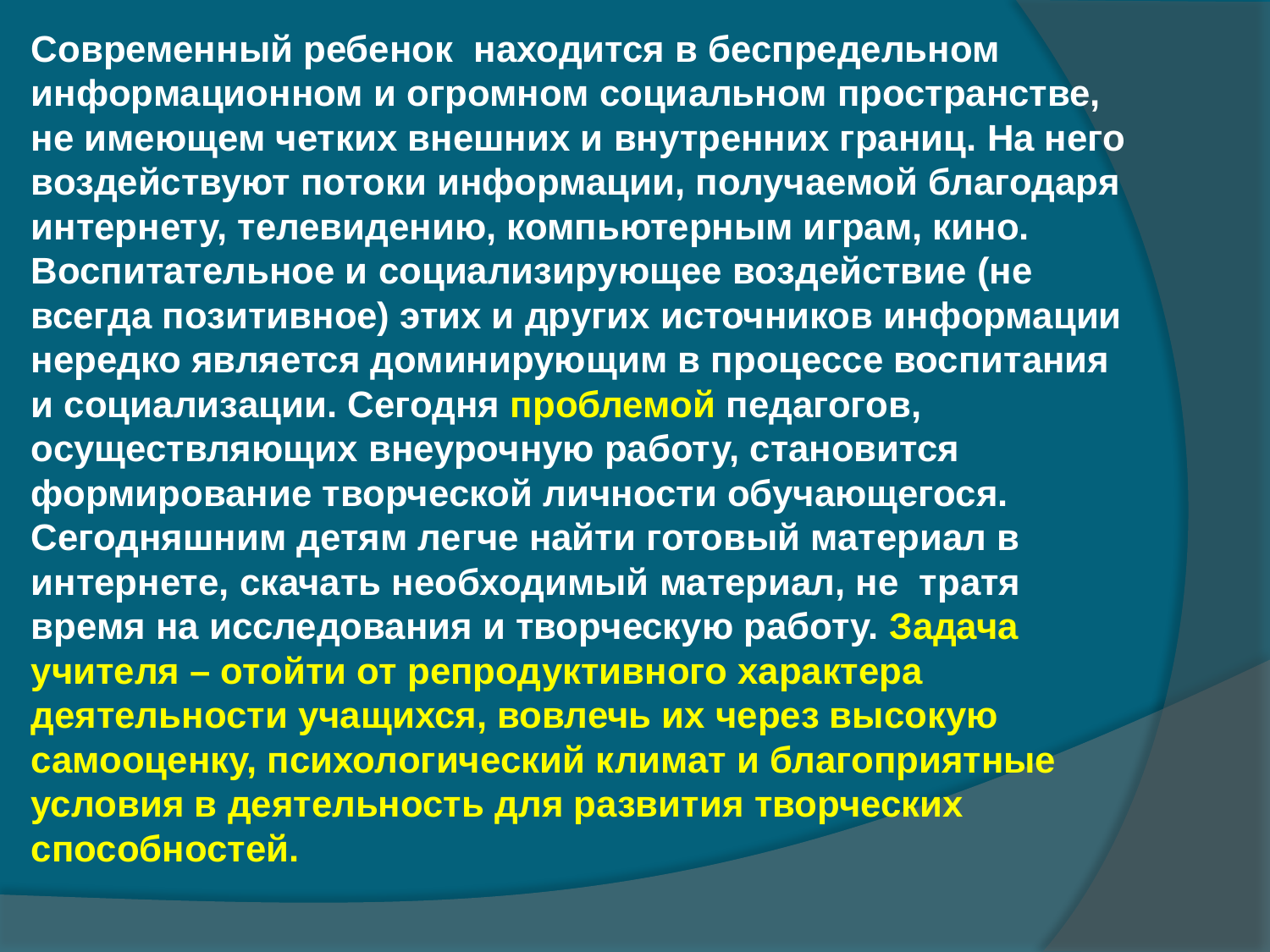

# Современный ребенок  находится в беспредельном информационном и огромном социальном пространстве, не имеющем четких внешних и внутренних границ. На него воздействуют потоки информации, получаемой благодаря интернету, телевидению, компьютерным играм, кино. Воспитательное и социализирующее воздействие (не всегда позитивное) этих и других источников информации нередко является доминирующим в процессе воспитания и социализации. Сегодня проблемой педагогов, осуществляющих внеурочную работу, становится формирование творческой личности обучающегося. Сегодняшним детям легче найти готовый материал в интернете, скачать необходимый материал, не  тратя время на исследования и творческую работу. Задача учителя – отойти от репродуктивного характера деятельности учащихся, вовлечь их через высокую самооценку, психологический климат и благоприятные условия в деятельность для развития творческих способностей.